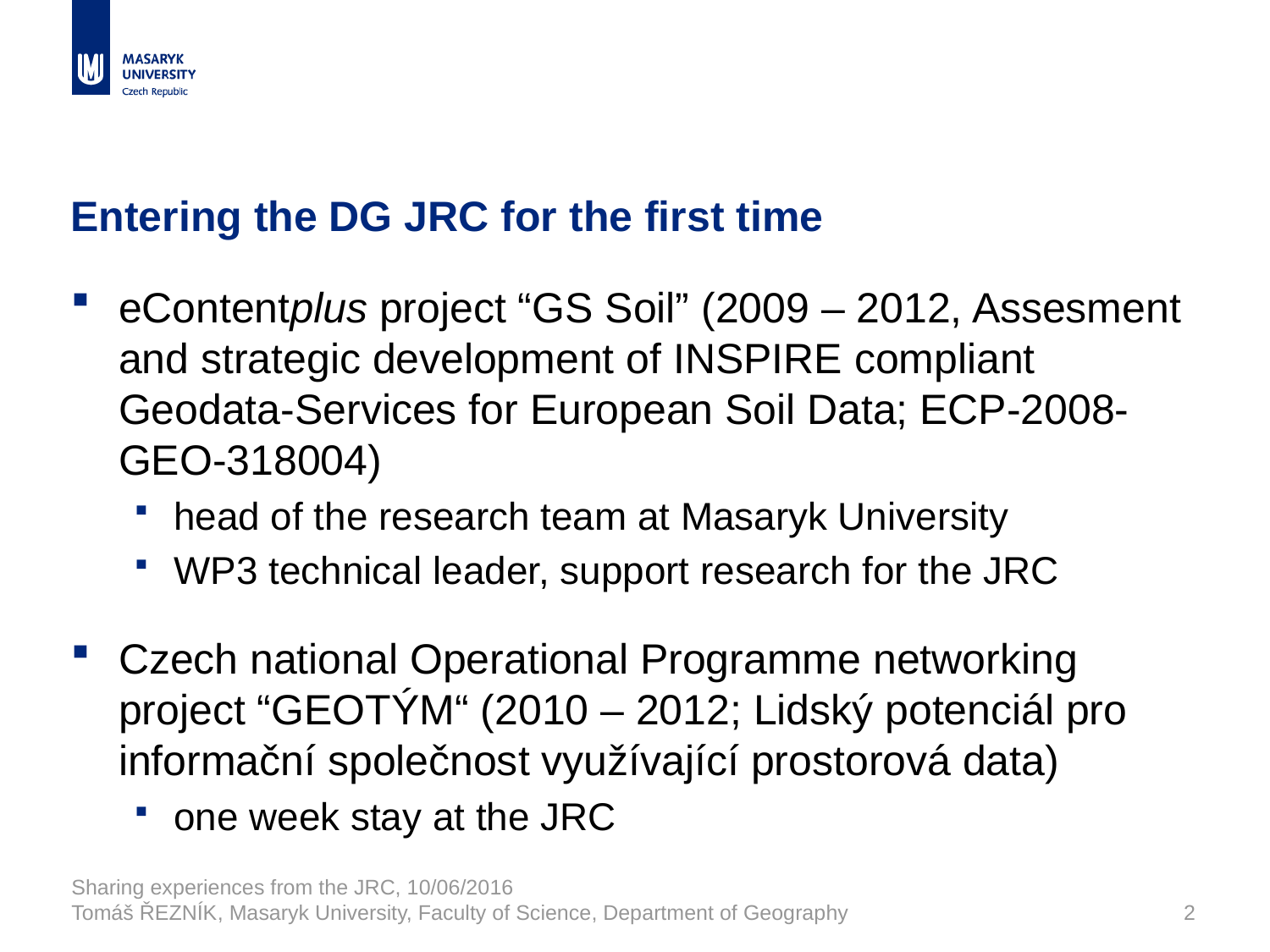

# Entering the DG JRC for the first time
eContentplus project “GS Soil” (2009 – 2012, Assesment and strategic development of INSPIRE compliant Geodata-Services for European Soil Data; ECP-2008-GEO-318004)
head of the research team at Masaryk University
WP3 technical leader, support research for the JRC
Czech national Operational Programme networking project “GEOTÝM“ (2010 – 2012; Lidský potenciál pro informační společnost využívající prostorová data)
one week stay at the JRC

Sharing experiences from the JRC, 10/06/2016
Tomáš ŘEZNÍK, Masaryk University, Faculty of Science, Department of Geography
2